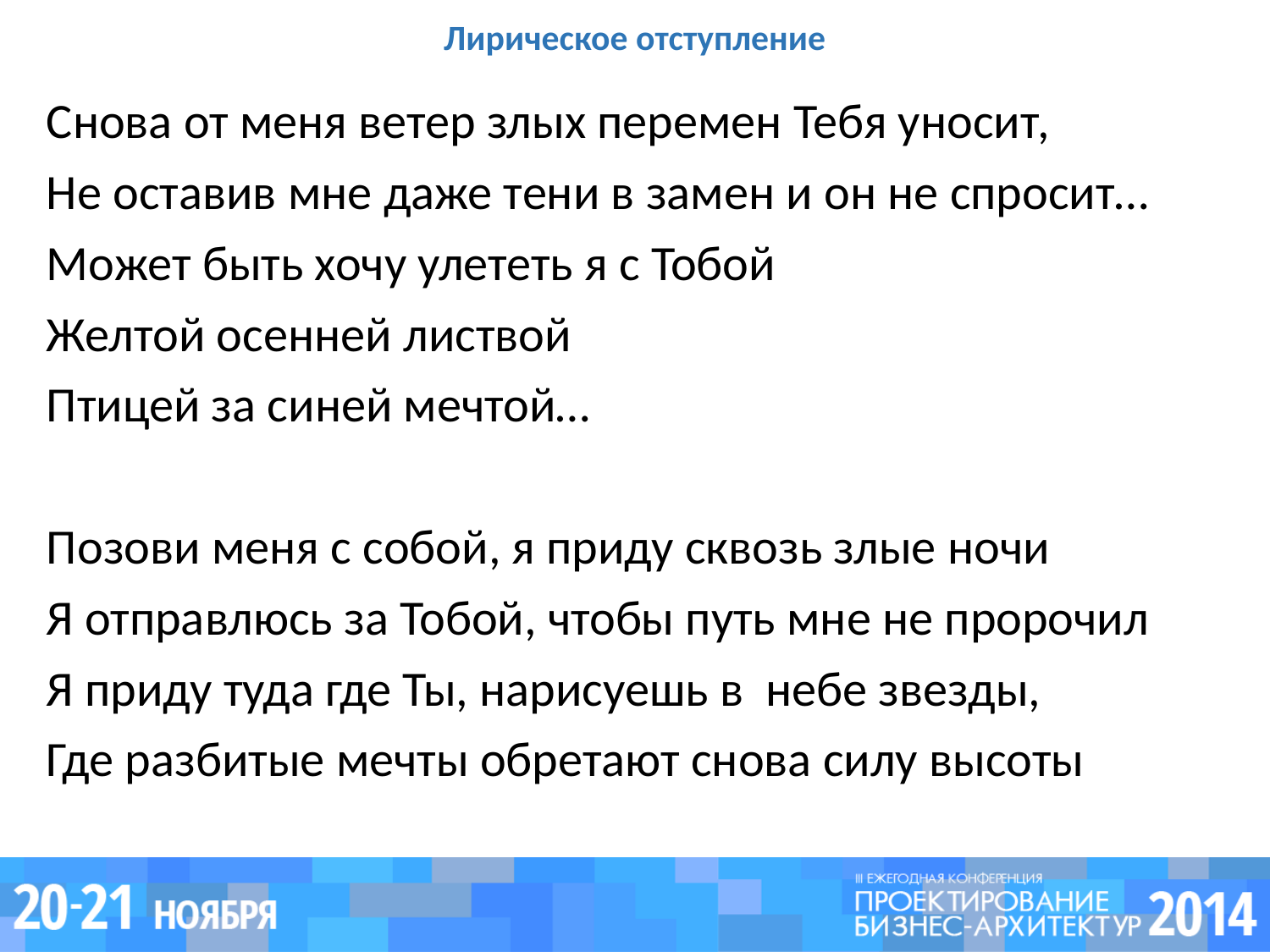

# Лирическое отступление
Снова от меня ветер злых перемен Тебя уносит,
Не оставив мне даже тени в замен и он не спросит…
Может быть хочу улететь я с Тобой
Желтой осенней листвой
Птицей за синей мечтой…

Позови меня с собой, я приду сквозь злые ночи
Я отправлюсь за Тобой, чтобы путь мне не пророчил
Я приду туда где Ты, нарисуешь в  небе звезды,
Где разбитые мечты обретают снова силу высоты